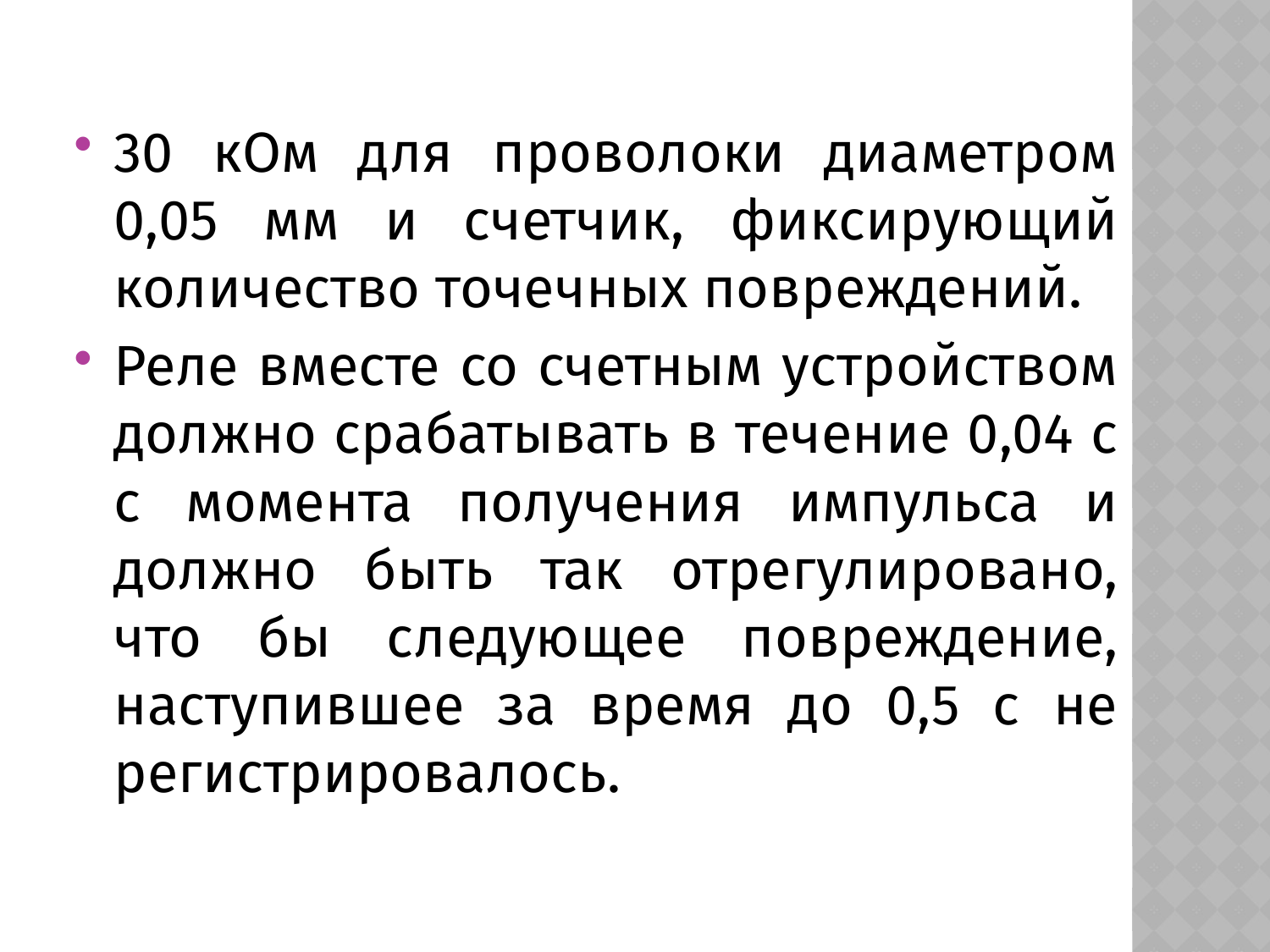

#
30 кОм для проволоки диаметром 0,05 мм и счетчик, фиксирующий количество точечных повреждений.
Реле вместе со счетным устройством должно срабатывать в течение 0,04 с с момента получения импульса и должно быть так отрегулировано, что бы следующее повреждение, наступившее за время до 0,5 с не регистрировалось.